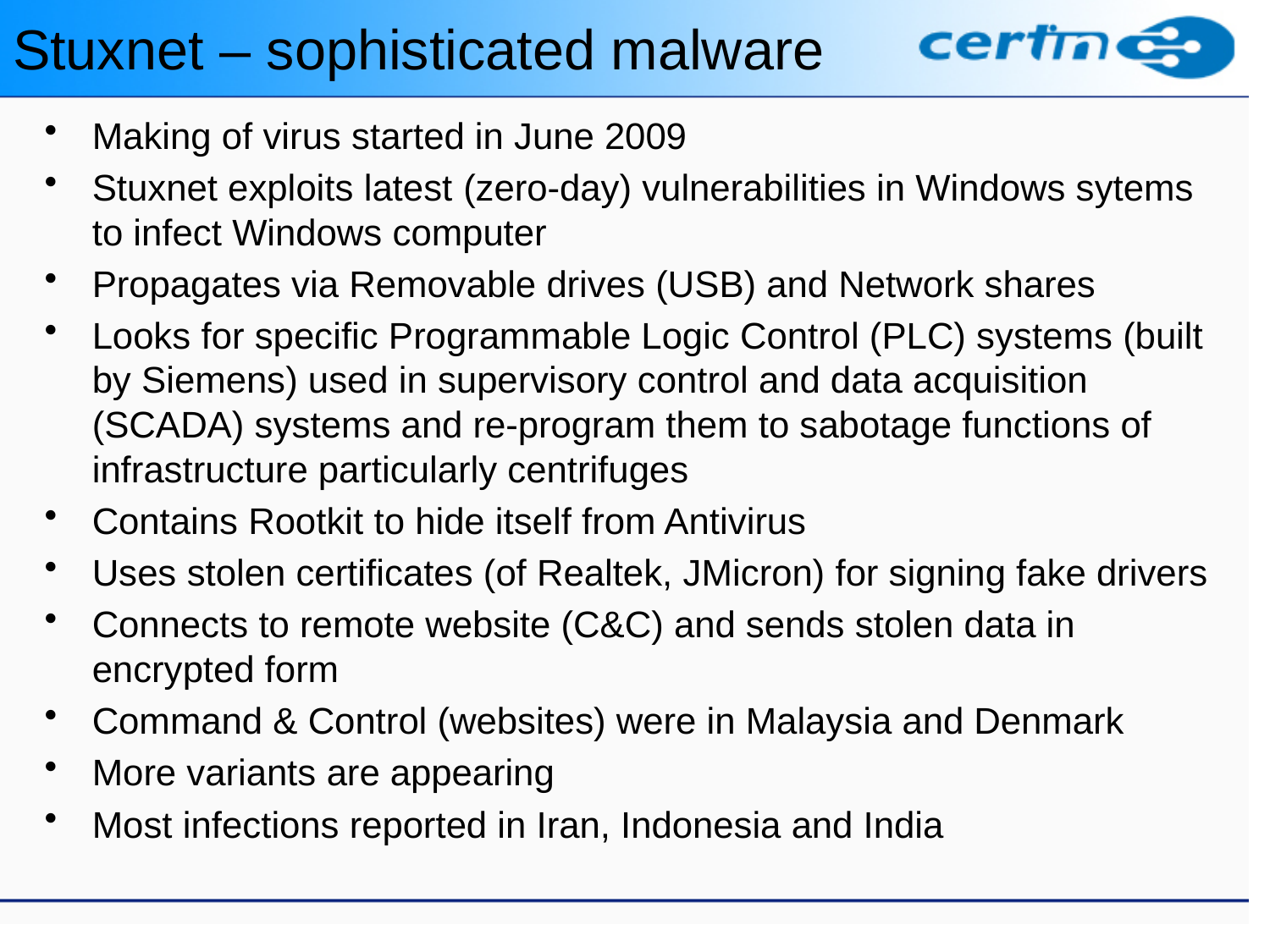

# Stuxnet – sophisticated malware
Making of virus started in June 2009
Stuxnet exploits latest (zero-day) vulnerabilities in Windows sytems to infect Windows computer
Propagates via Removable drives (USB) and Network shares
Looks for specific Programmable Logic Control (PLC) systems (built by Siemens) used in supervisory control and data acquisition (SCADA) systems and re-program them to sabotage functions of infrastructure particularly centrifuges
Contains Rootkit to hide itself from Antivirus
Uses stolen certificates (of Realtek, JMicron) for signing fake drivers
Connects to remote website (C&C) and sends stolen data in encrypted form
Command & Control (websites) were in Malaysia and Denmark
More variants are appearing
Most infections reported in Iran, Indonesia and India